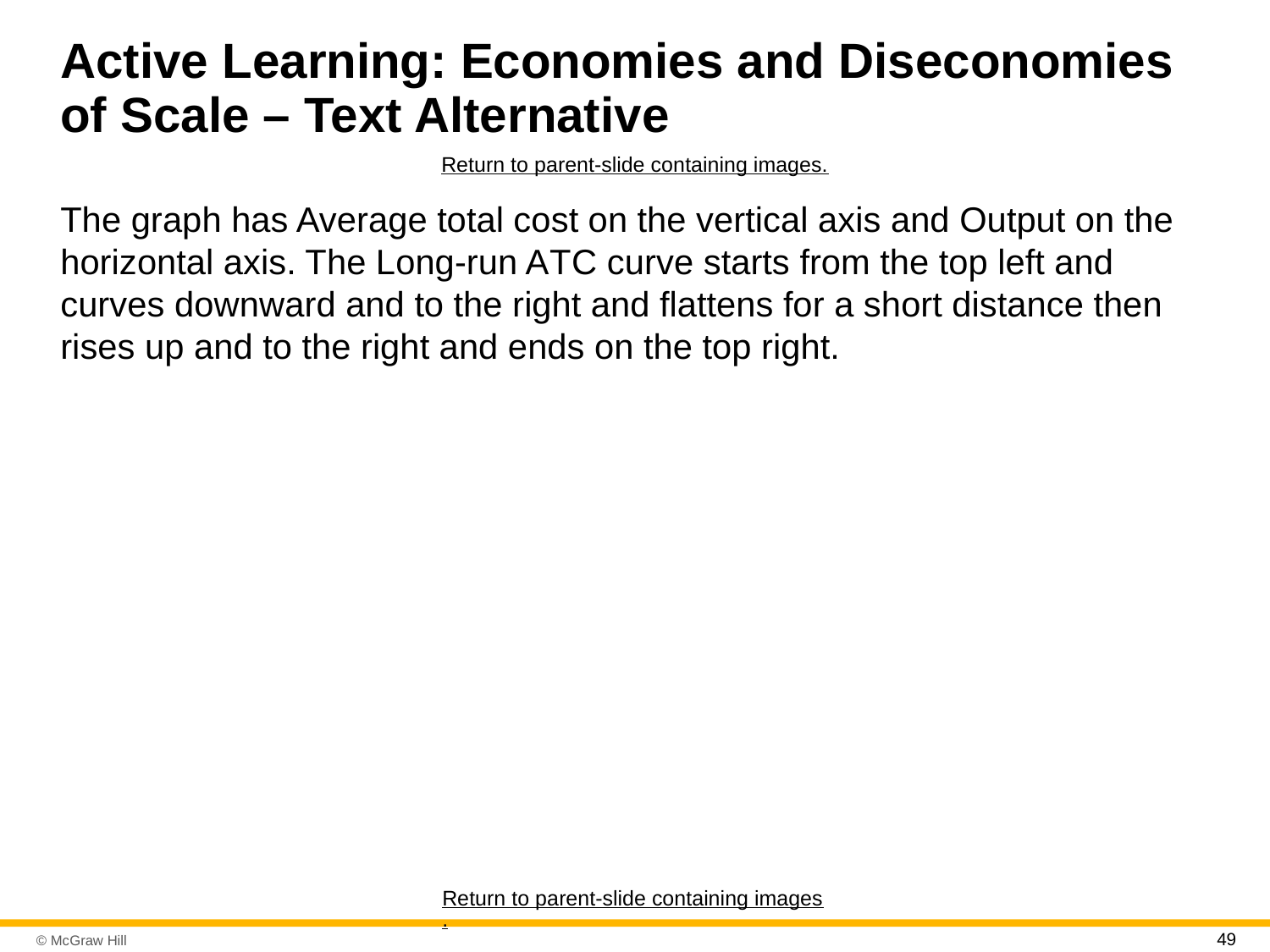

# Active Learning: Economies and Diseconomies of Scale – Text Alternative
Return to parent-slide containing images.
The graph has Average total cost on the vertical axis and Output on the horizontal axis. The Long-run A T C curve starts from the top left and curves downward and to the right and flattens for a short distance then rises up and to the right and ends on the top right.
Return to parent-slide containing images.